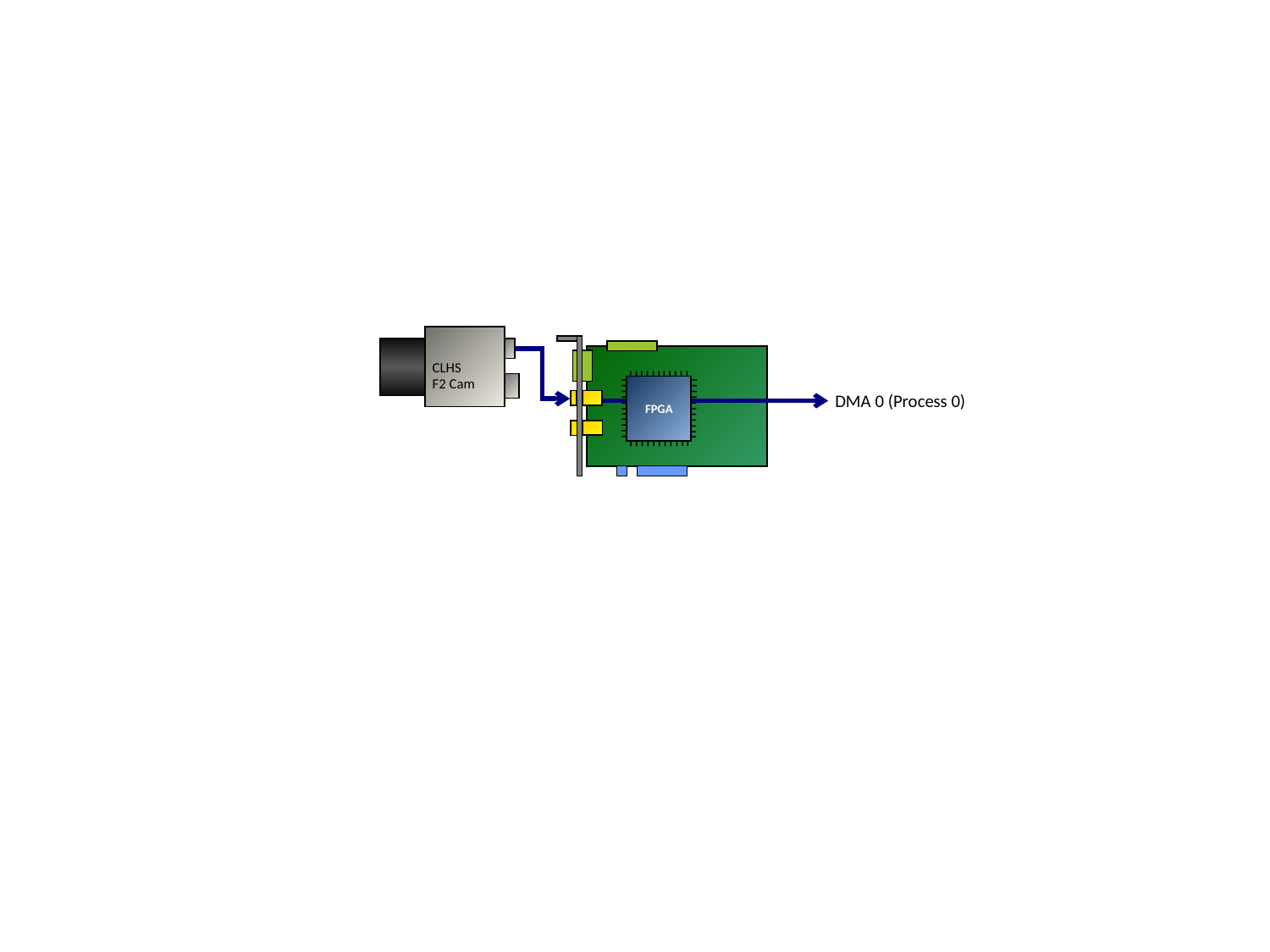

CLHS
F2 Cam

FPGA

DMA 0 (Process 0)